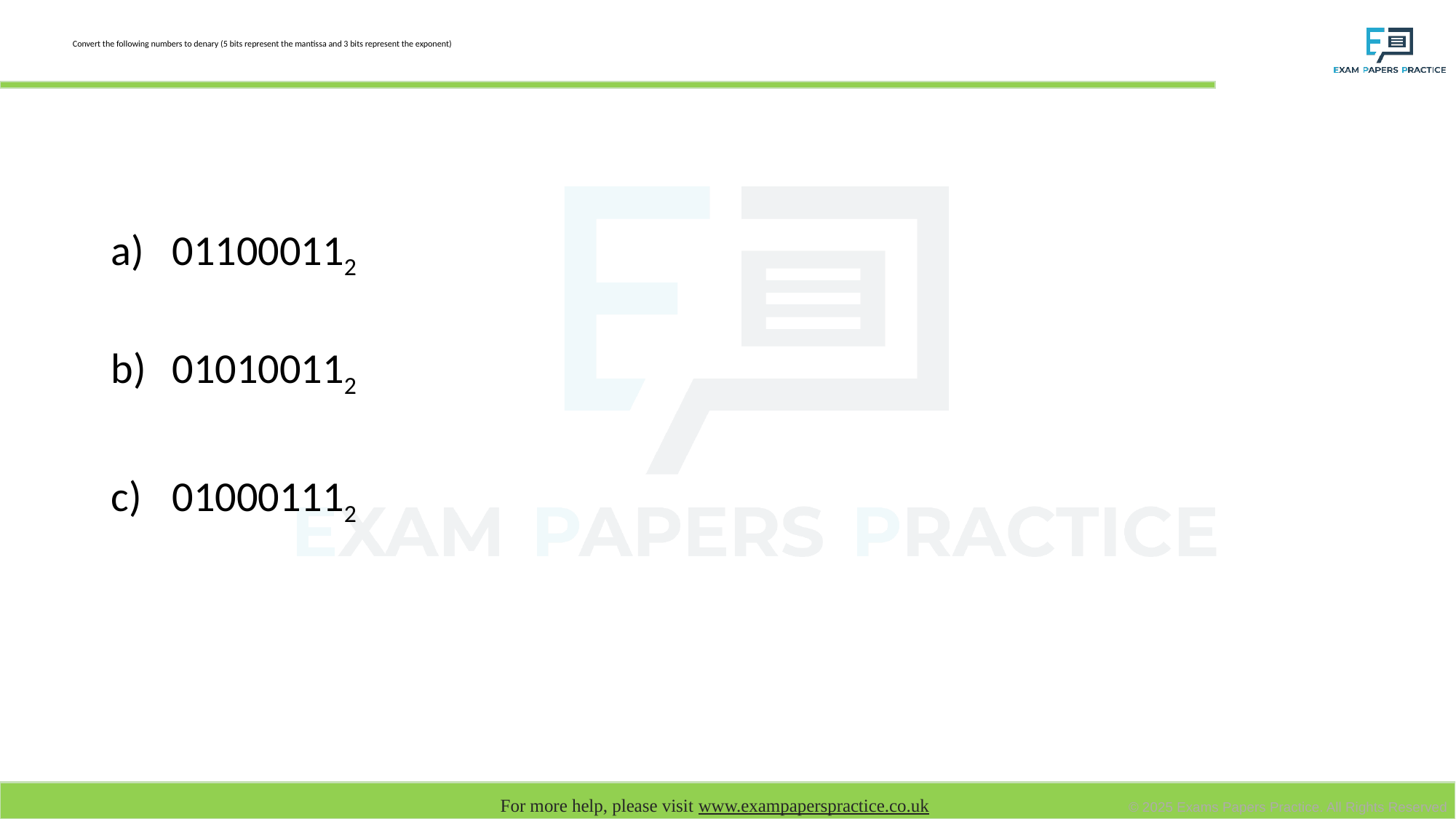

# Convert the following numbers to denary (5 bits represent the mantissa and 3 bits represent the exponent)
011000112

010100112

010001112